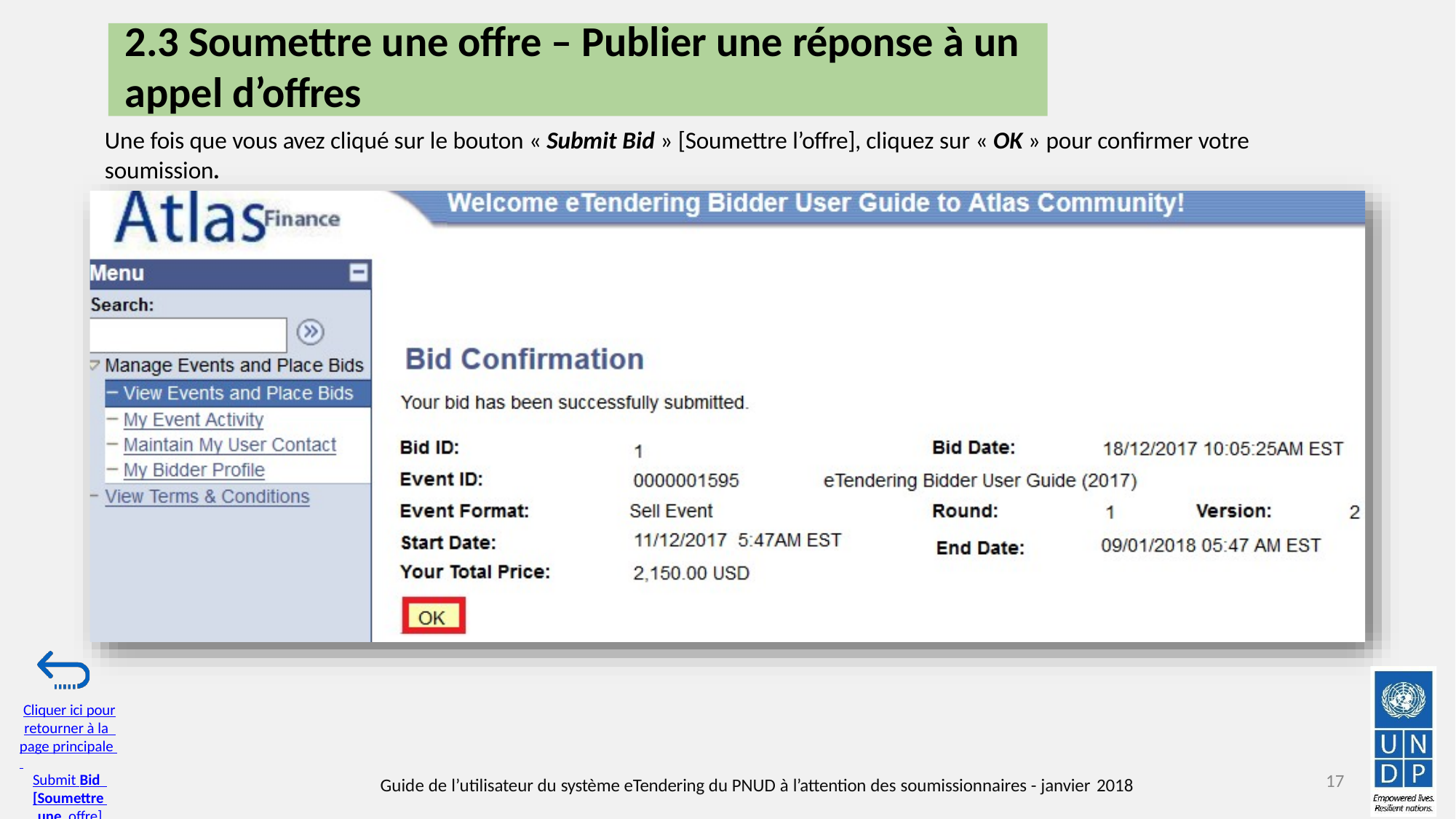

2.3 Soumettre une offre – Publier une réponse à un
appel d’offres
Une fois que vous avez cliqué sur le bouton « Submit Bid » [Soumettre l’offre], cliquez sur « OK » pour confirmer votre  soumission.

Cliquer ici pour
retourner à la  page principale  Submit Bid  [Soumettre une  offre]
17
Guide de l’utilisateur du système eTendering du PNUD à l’attention des soumissionnaires - janvier 2018